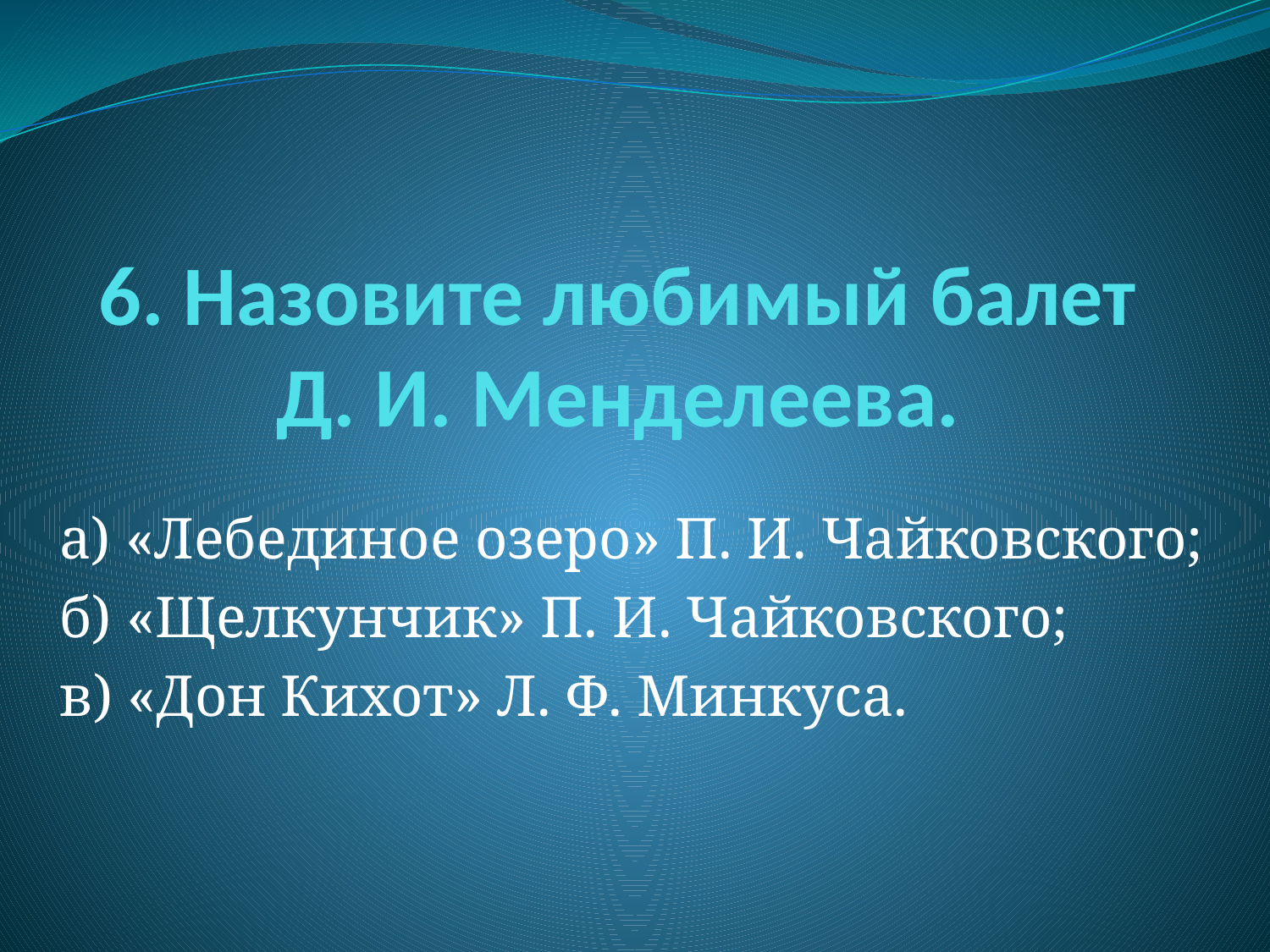

# 6. Назовите любимый балет Д. И. Менделеева.
а) «Лебединое озеро» П. И. Чайковского;
б) «Щелкунчик» П. И. Чайковского;
в) «Дон Кихот» Л. Ф. Минкуса.